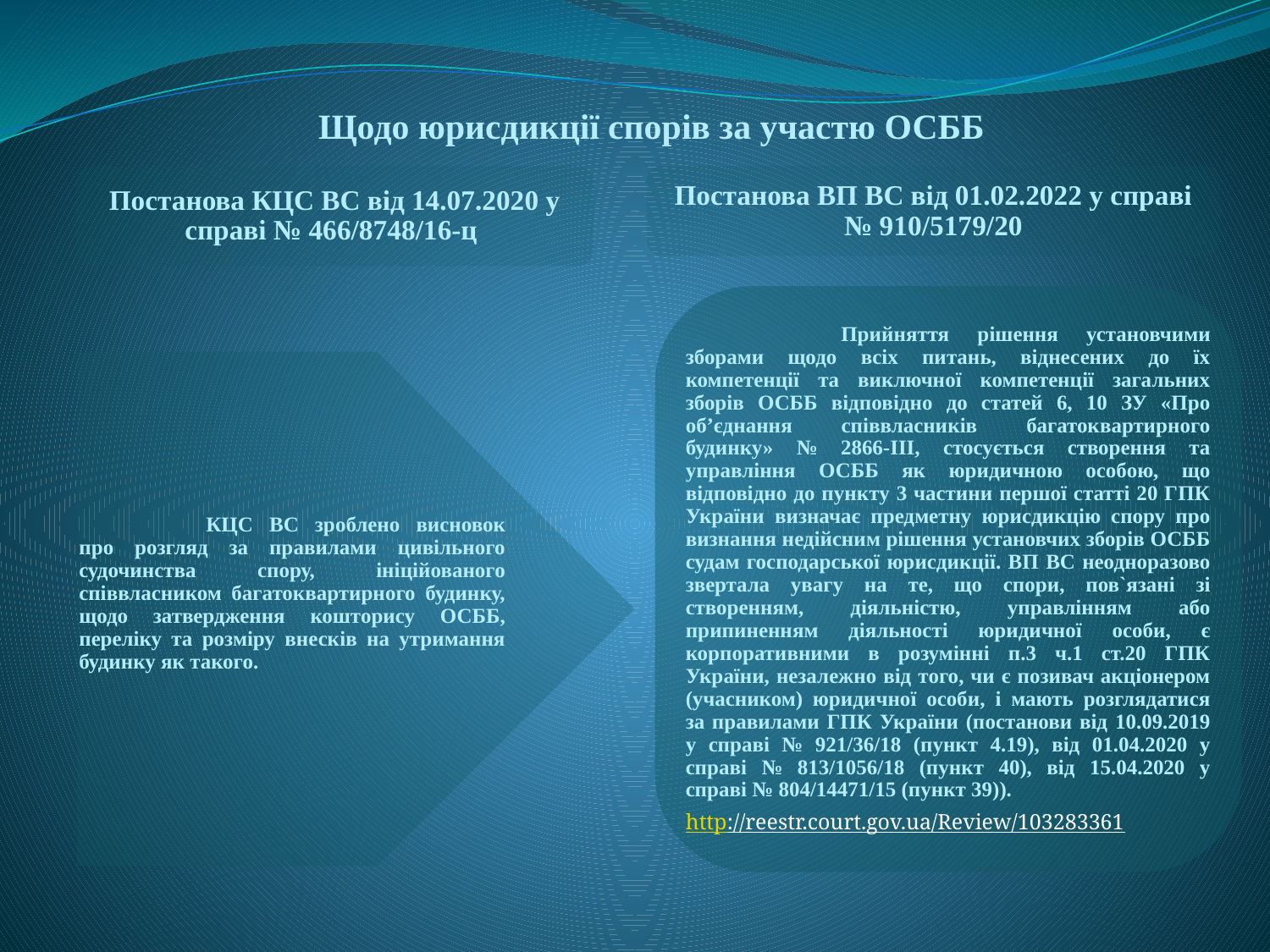

Щодо юрисдикції спорів за участю ОСББ
Постанова КЦС ВС від 14.07.2020 у справі № 466/8748/16-ц
Постанова ВП ВС від 01.02.2022 у справі № 910/5179/20
	КЦС ВС зроблено висновок про розгляд за правилами цивільного судочинства спору, ініційованого співвласником багатоквартирного будинку, щодо затвердження кошторису ОСББ, переліку та розміру внесків на утримання будинку як такого.

	 Прийняття рішення установчими зборами щодо всіх питань, віднесених до їх компетенції та виключної компетенції загальних зборів ОСББ відповідно до статей 6, 10 ЗУ «Про обʼєднання співвласників багатоквартирного будинку» № 2866-ІІІ, стосується створення та управління ОСББ як юридичною особою, що відповідно до пункту 3 частини першої статті 20 ГПК України визначає предметну юрисдикцію спору про визнання недійсним рішення установчих зборів ОСББ судам господарської юрисдикції. ВП ВС неодноразово звертала увагу на те, що спори, пов`язані зі створенням, діяльністю, управлінням або припиненням діяльності юридичної особи, є корпоративними в розумінні п.3 ч.1 ст.20 ГПК України, незалежно від того, чи є позивач акціонером (учасником) юридичної особи, і мають розглядатися за правилами ГПК України (постанови від 10.09.2019 у справі № 921/36/18 (пункт 4.19), від 01.04.2020 у справі № 813/1056/18 (пункт 40), від 15.04.2020 у справі № 804/14471/15 (пункт 39)).
http://reestr.court.gov.ua/Review/103283361